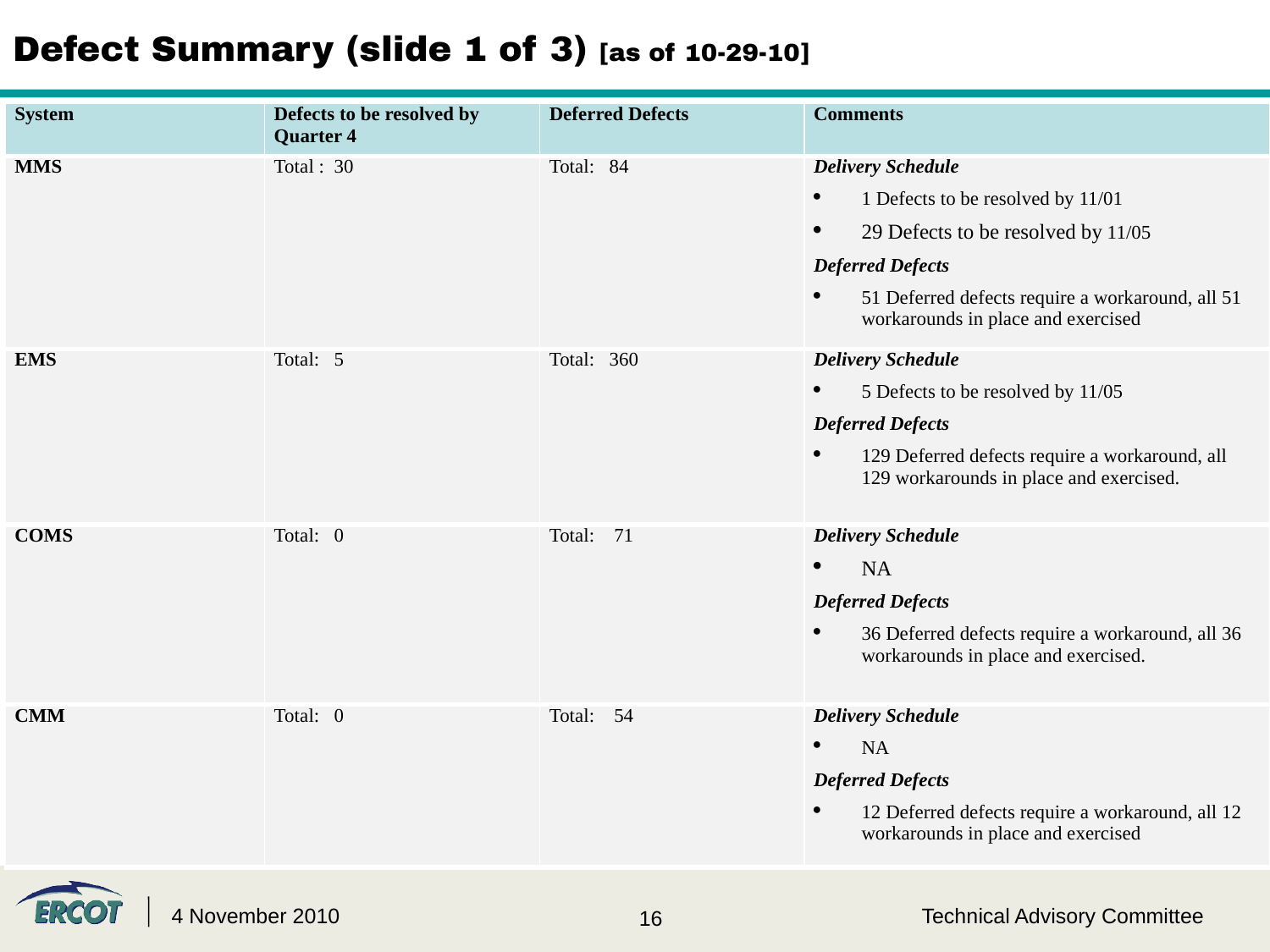

# Defect Summary (slide 1 of 3) [as of 10-29-10]
| System | Defects to be resolved by Quarter 4 | Deferred Defects | Comments |
| --- | --- | --- | --- |
| MMS | Total : 30 | Total: 84 | Delivery Schedule 1 Defects to be resolved by 11/01 29 Defects to be resolved by 11/05 Deferred Defects 51 Deferred defects require a workaround, all 51 workarounds in place and exercised |
| EMS | Total: 5 | Total: 360 | Delivery Schedule 5 Defects to be resolved by 11/05 Deferred Defects 129 Deferred defects require a workaround, all 129 workarounds in place and exercised. |
| COMS | Total: 0 | Total: 71 | Delivery Schedule NA Deferred Defects 36 Deferred defects require a workaround, all 36 workarounds in place and exercised. |
| CMM | Total: 0 | Total: 54 | Delivery Schedule NA Deferred Defects 12 Deferred defects require a workaround, all 12 workarounds in place and exercised |
4 November 2010
Technical Advisory Committee